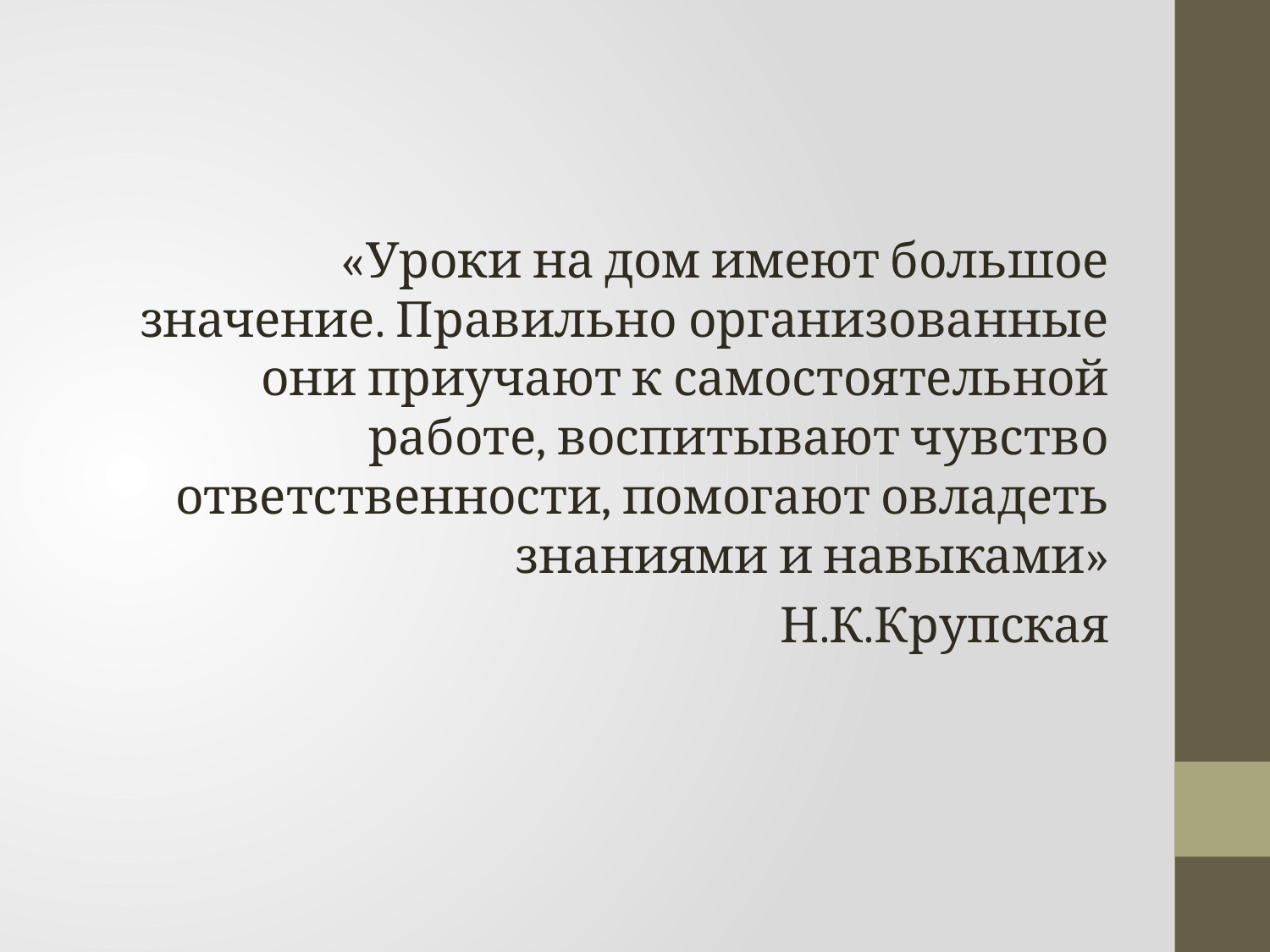

#
«Уроки на дом имеют большое значение. Правильно организованные они приучают к самостоятельной работе, воспитывают чувство ответственности, помогают овладеть знаниями и навыками»
Н.К.Крупская